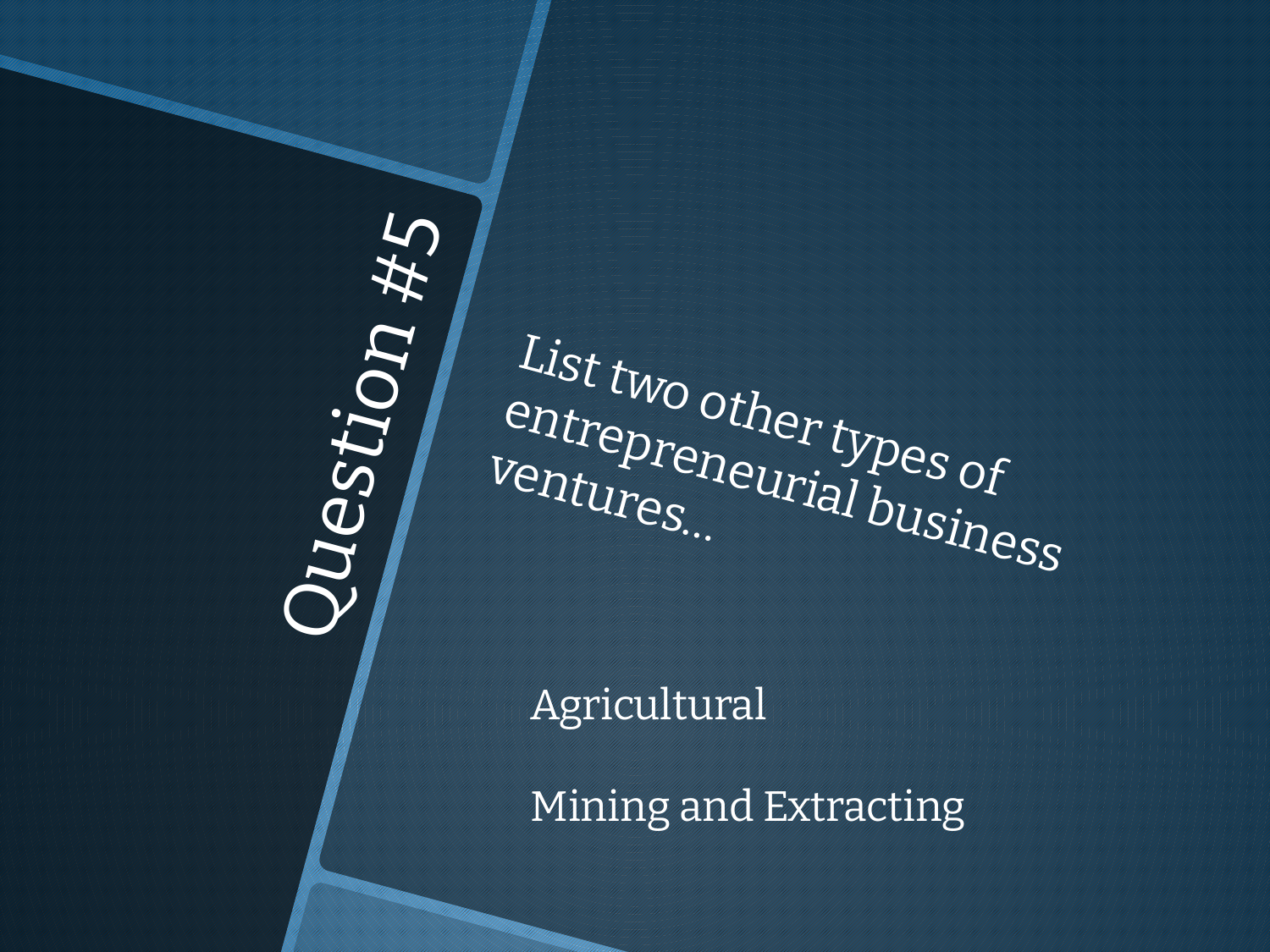

List two other types of entrepreneurial business ventures…
# Question #5
Agricultural

Mining and Extracting